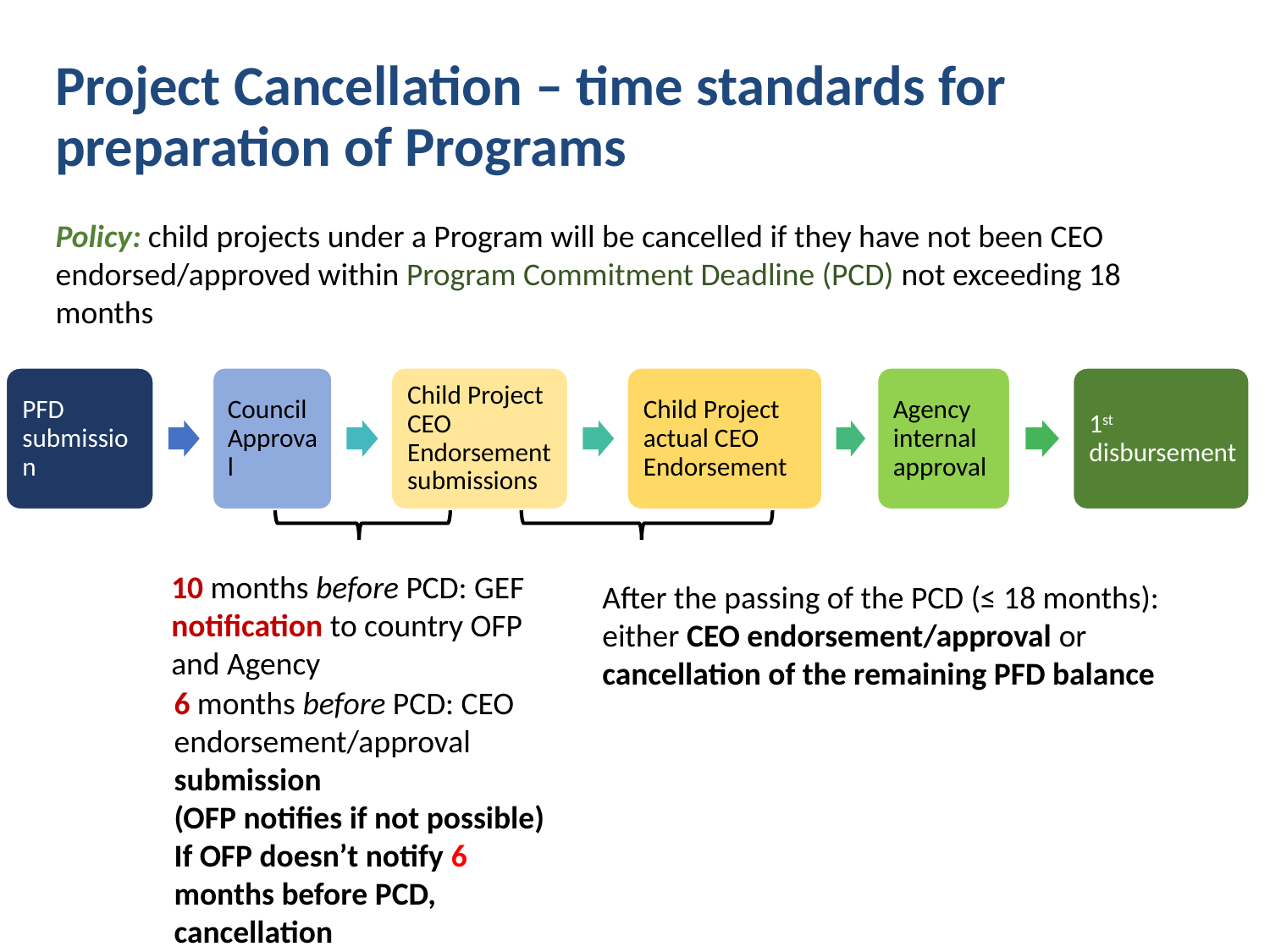

# Project Cancellation – time standards for preparation of Programs
Policy: child projects under a Program will be cancelled if they have not been CEO endorsed/approved within Program Commitment Deadline (PCD) not exceeding 18 months
PFD submission

Council Approval

Child Project CEO Endorsement submissions

Child Project actual CEO Endorsement

Agency internal approval

1st disbursement

10 months before PCD: GEF notification to country OFP and Agency
After the passing of the PCD (≤ 18 months): either CEO endorsement/approval or cancellation of the remaining PFD balance
6 months before PCD: CEO endorsement/approval submission
(OFP notifies if not possible)
If OFP doesn’t notify 6 months before PCD, cancellation